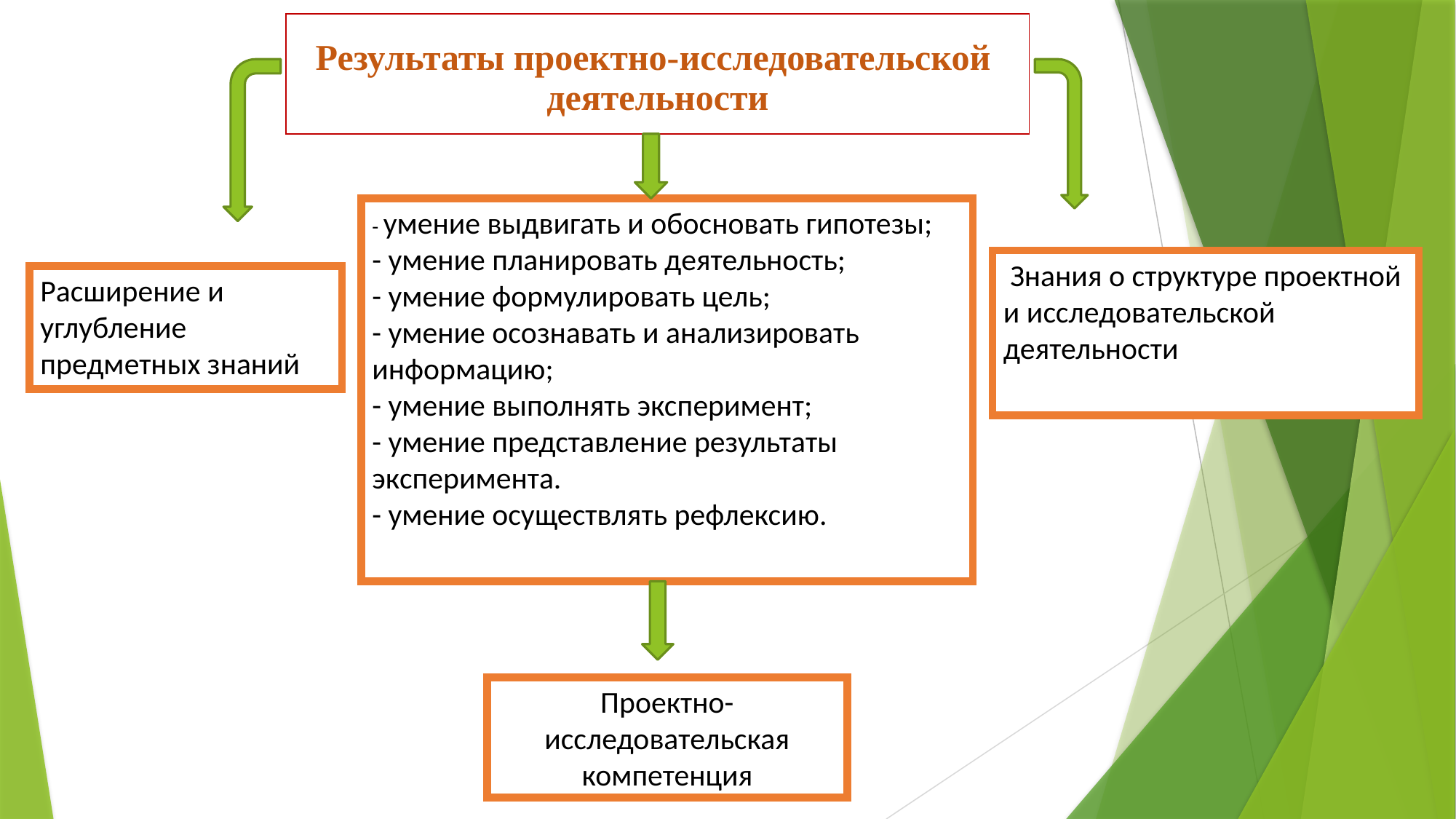

| Результаты проектно-исследовательской деятельности |
| --- |

- умение выдвигать и обосновать гипотезы;
- умение планировать деятельность;
- умение формулировать цель;
- умение осознавать и анализировать информацию;
- умение выполнять эксперимент;
- умение представление результаты эксперимента.
- умение осуществлять рефлексию.

 Знания о структуре проектной и исследовательской деятельности
Расширение и углубление предметных знаний

Проектно-исследовательская компетенция